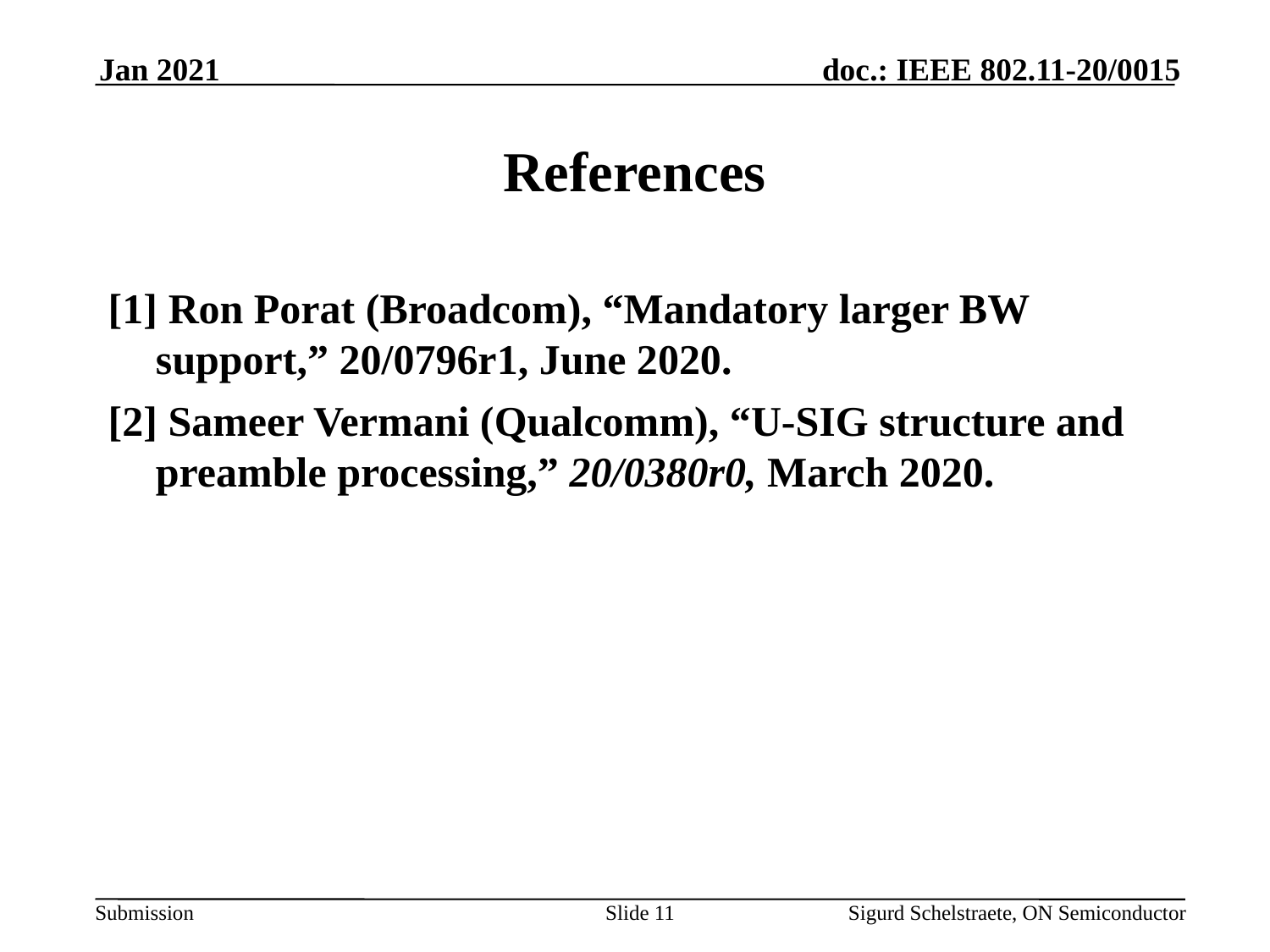

Jan 2021
# References
[1] Ron Porat (Broadcom), “Mandatory larger BW support,” 20/0796r1, June 2020.
[2] Sameer Vermani (Qualcomm), “U-SIG structure and preamble processing,” 20/0380r0, March 2020.
Slide 11
Sigurd Schelstraete, ON Semiconductor